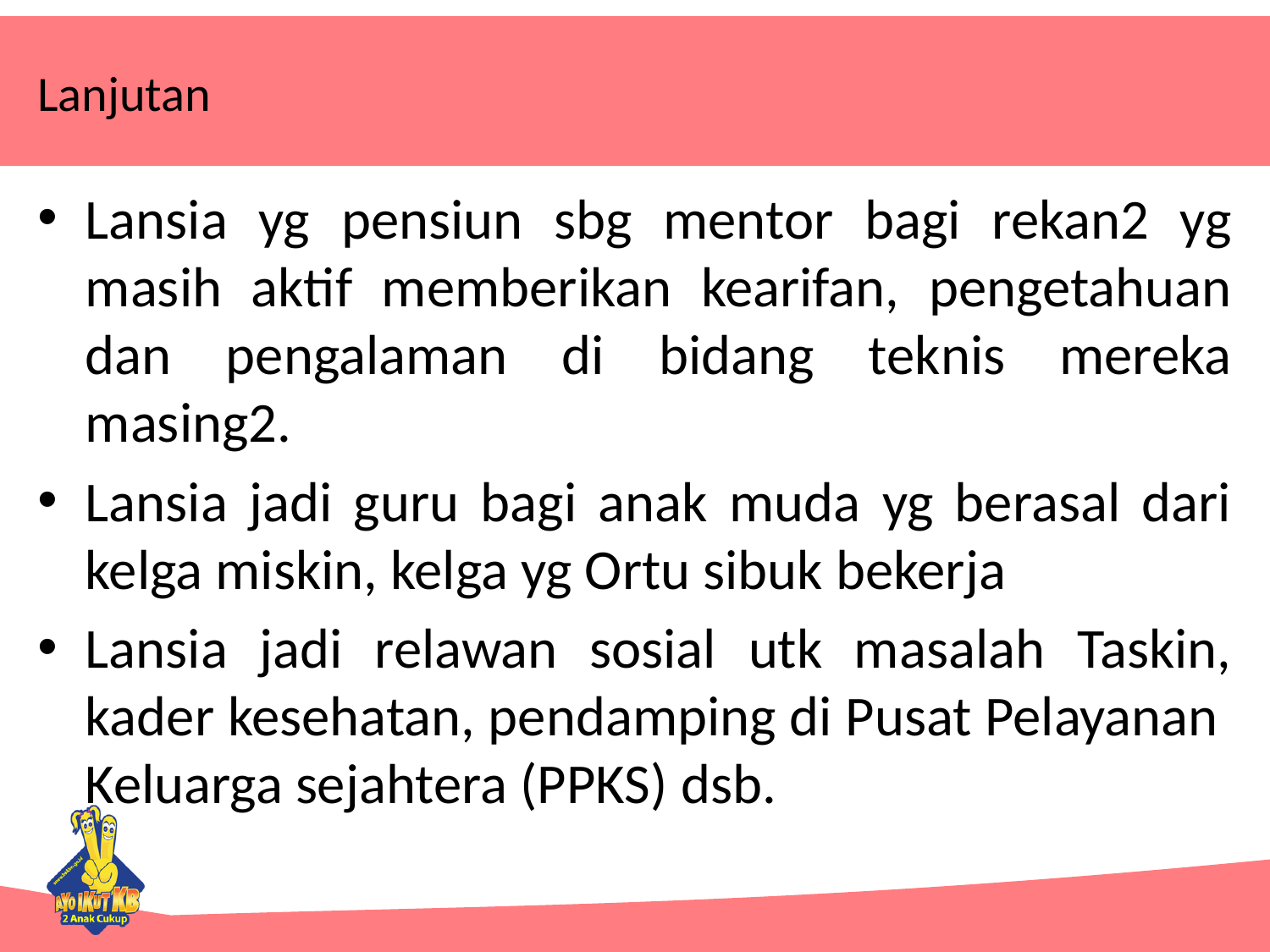

# Lanjutan
Lansia yg pensiun sbg mentor bagi rekan2 yg masih aktif memberikan kearifan, pengetahuan dan pengalaman di bidang teknis mereka masing2.
Lansia jadi guru bagi anak muda yg berasal dari kelga miskin, kelga yg Ortu sibuk bekerja
Lansia jadi relawan sosial utk masalah Taskin, kader kesehatan, pendamping di Pusat Pelayanan  Keluarga sejahtera (PPKS) dsb.